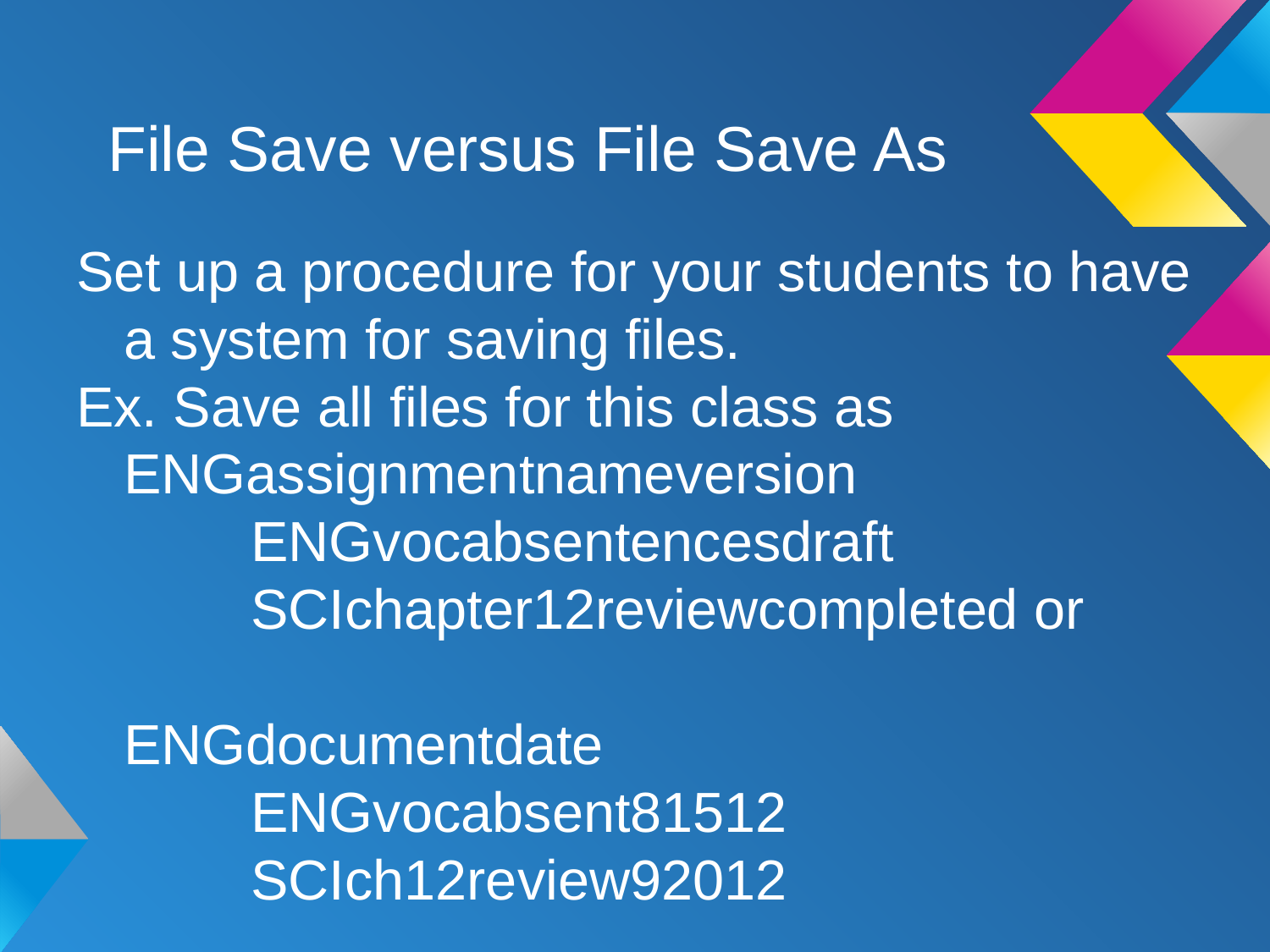

# File Save versus File Save As
Set up a procedure for your students to have a system for saving files.
Ex. Save all files for this class as
	ENGassignmentnameversion
		ENGvocabsentencesdraft
		SCIchapter12reviewcompleted or

	ENGdocumentdate
		ENGvocabsent81512
		SCIch12review92012